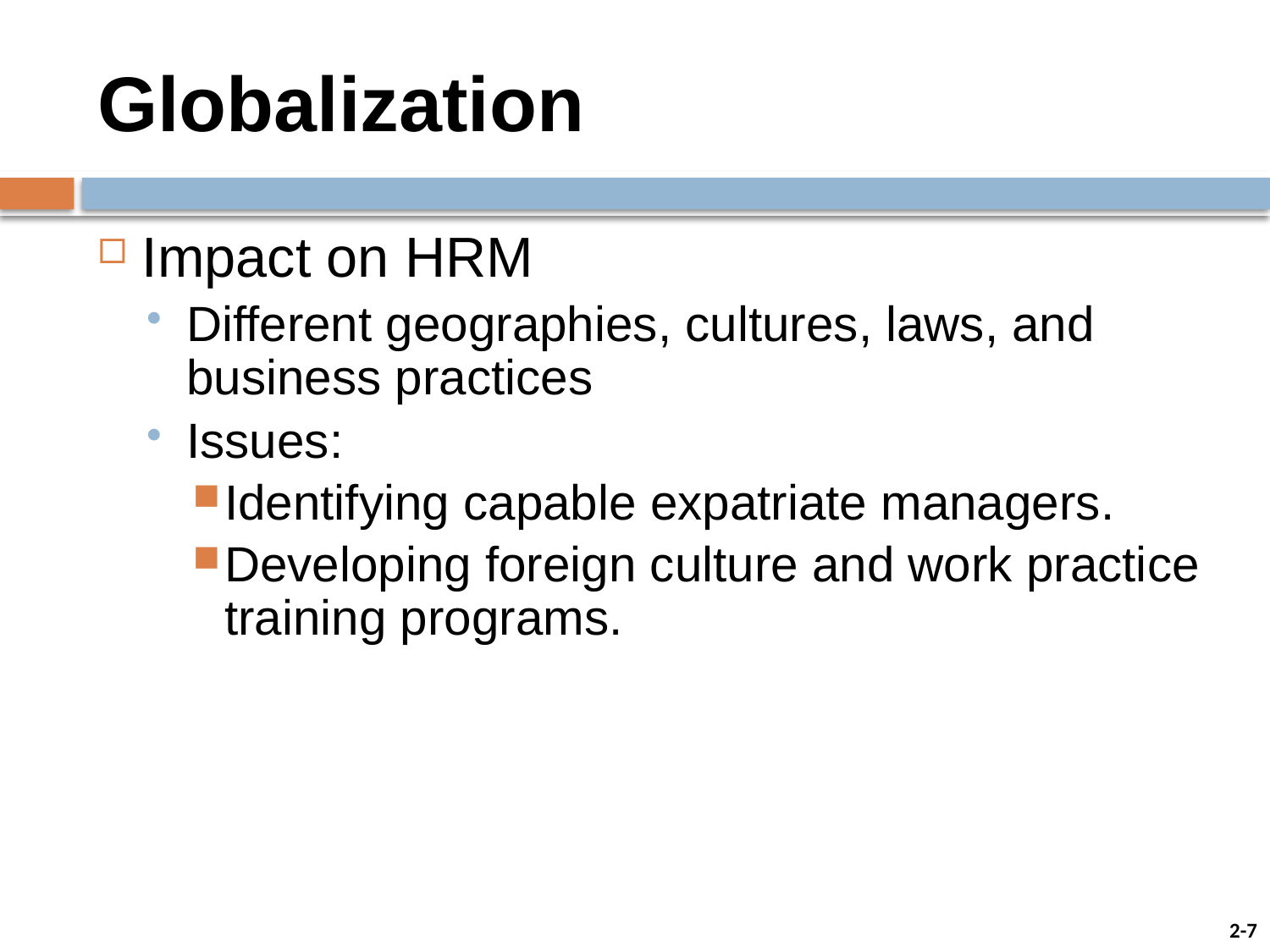

# Globalization
Impact on HRM
Different geographies, cultures, laws, and business practices
Issues:
Identifying capable expatriate managers.
Developing foreign culture and work practice training programs.